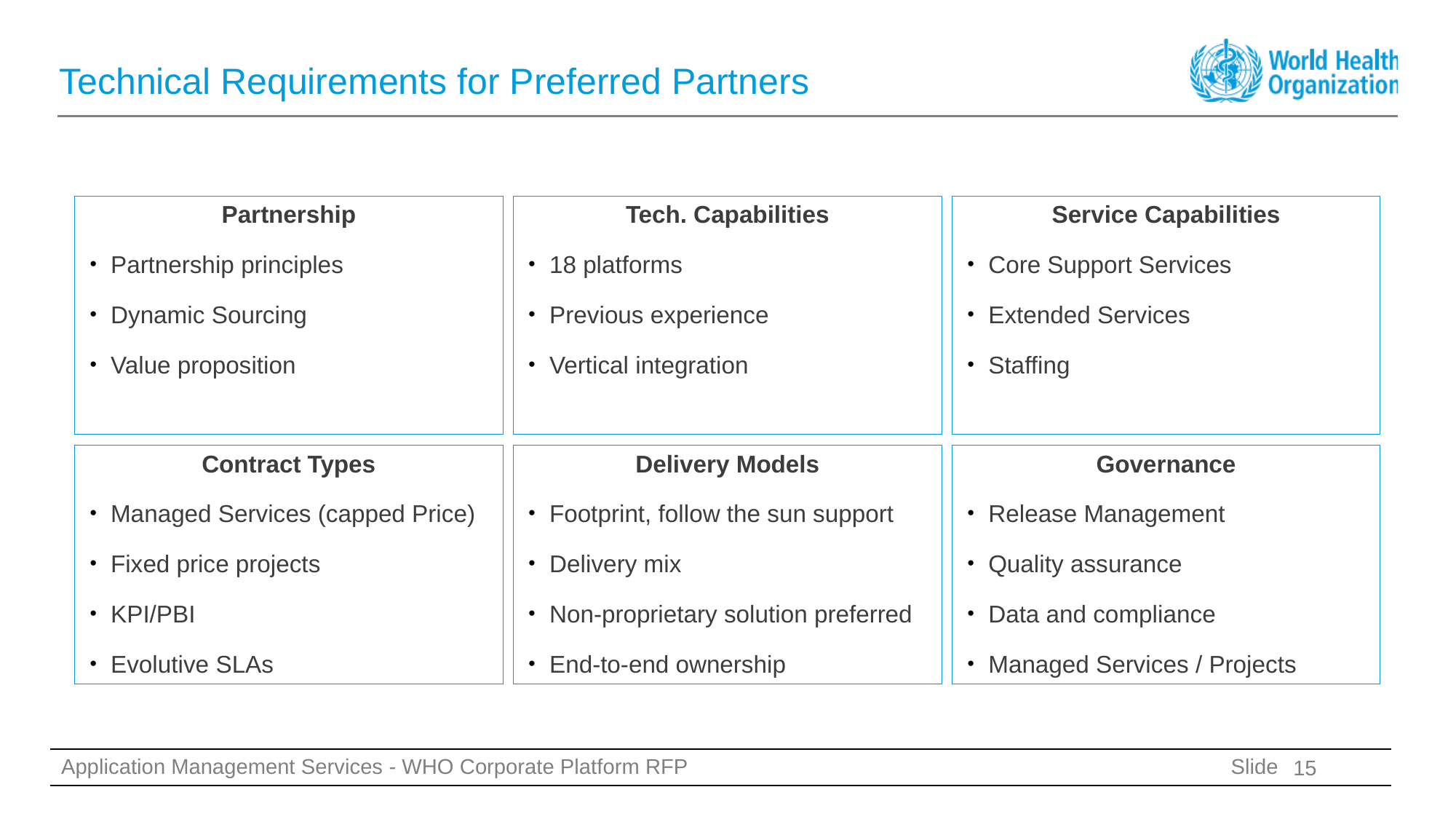

# Technical Requirements for Preferred Partners
Tech. Capabilities
18 platforms
Previous experience
Vertical integration
Service Capabilities
Core Support Services
Extended Services
Staffing
Partnership
Partnership principles
Dynamic Sourcing
Value proposition
Contract Types
Managed Services (capped Price)
Fixed price projects
KPI/PBI
Evolutive SLAs
Delivery Models
Footprint, follow the sun support
Delivery mix
Non-proprietary solution preferred
End-to-end ownership
Governance
Release Management
Quality assurance
Data and compliance
Managed Services / Projects